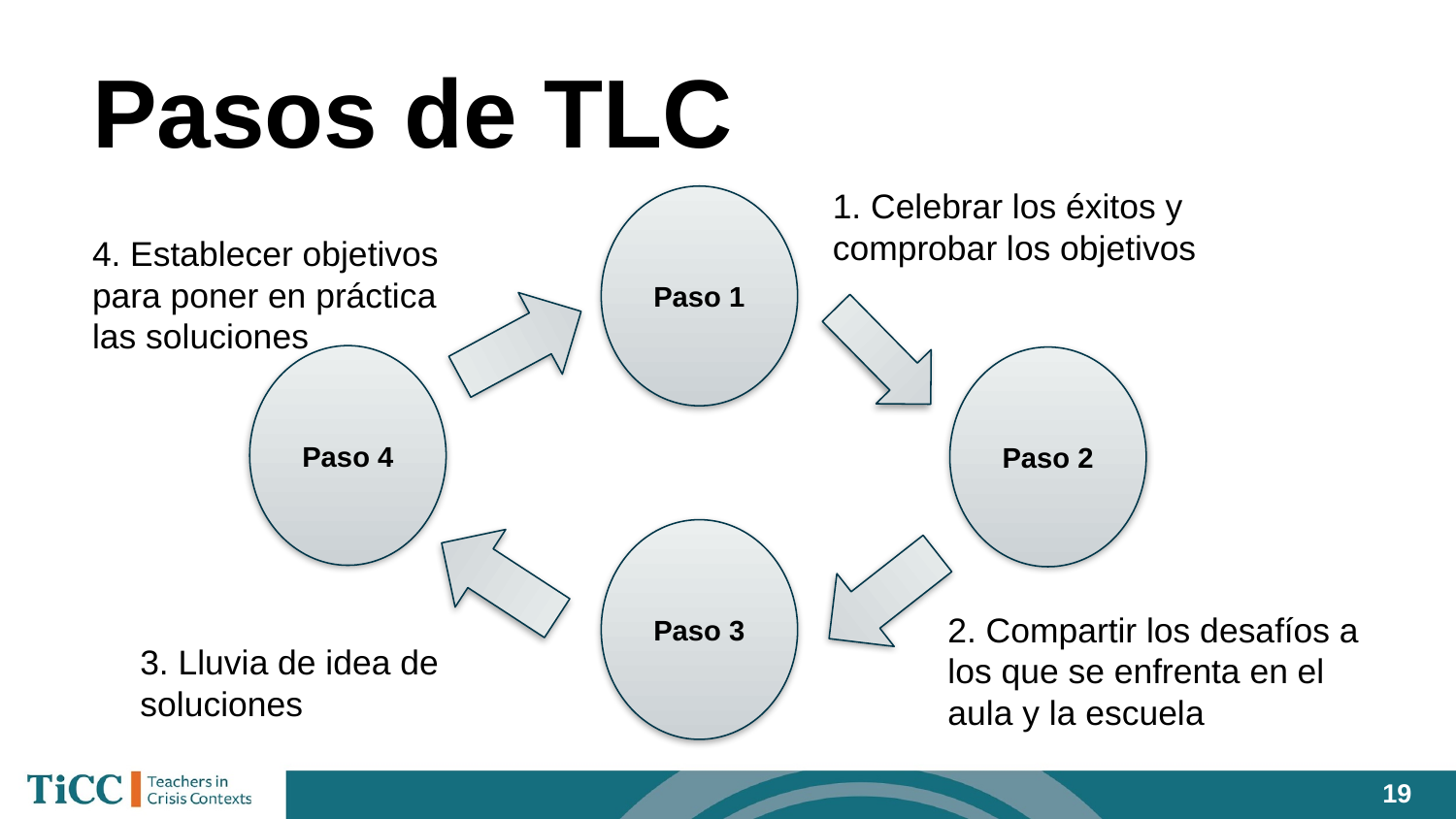

# Pasos de TLC
1. Celebrar los éxitos y comprobar los objetivos
Paso 1
4. Establecer objetivos para poner en práctica las soluciones

Paso 4
Paso 2

Paso 3

2. Compartir los desafíos a los que se enfrenta en el aula y la escuela
3. Lluvia de idea de soluciones
19